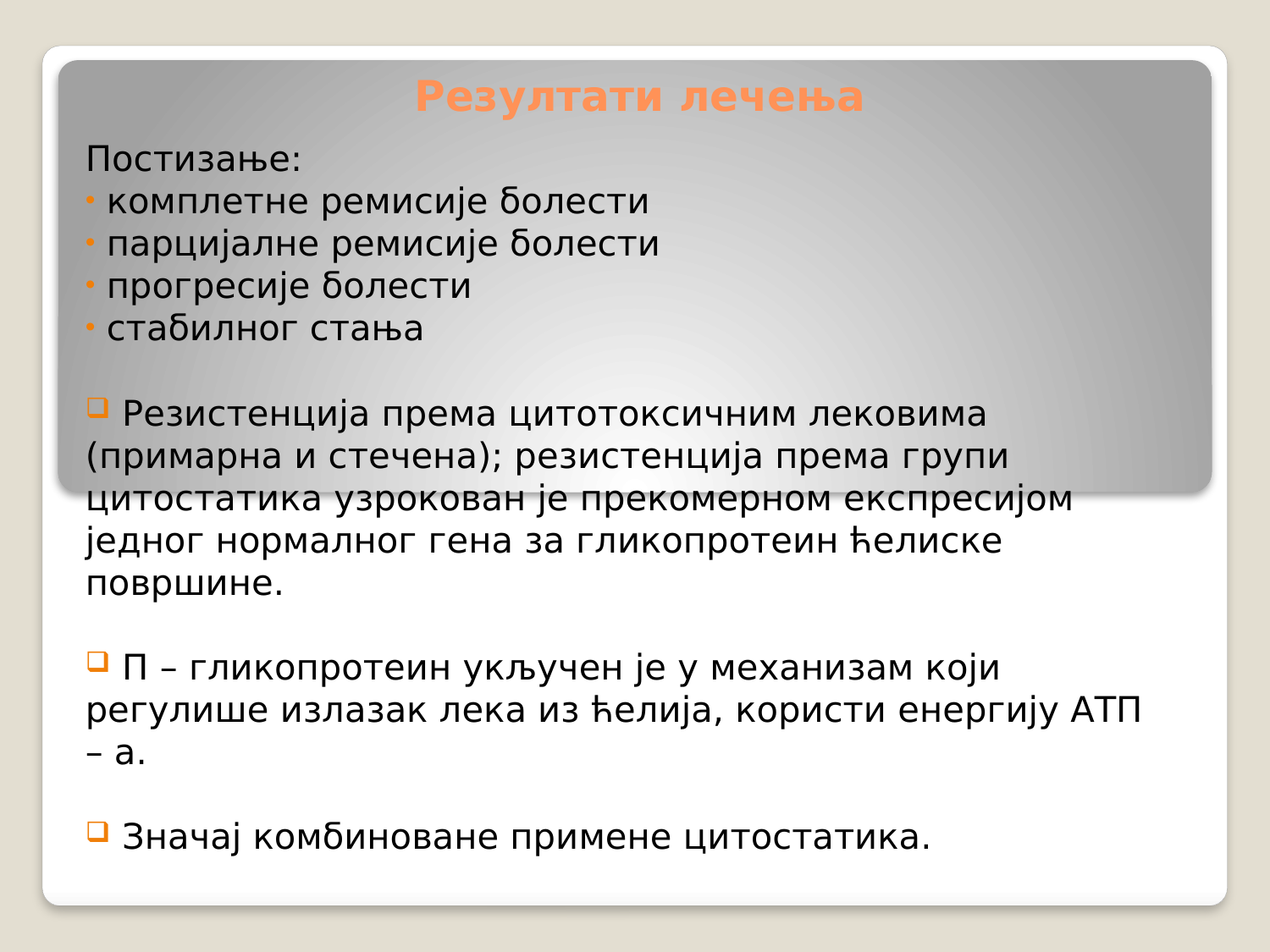

# Резултати лечења
Постизање:
 комплетне ремисије болести
 парцијалне ремисије болести
 прогресије болести
 стабилног стања

 Резистенција према цитотоксичним лековима (примарна и стечена); резистенција према групи цитостатика узрокован је прекомерном експресијом једног нормалног гена за гликопротеин ћелиске површине.

 П – гликопротеин укључен је у механизам који регулише излазак лека из ћелија, користи енергију АТП – а.

 Значај комбиноване примене цитостатика.